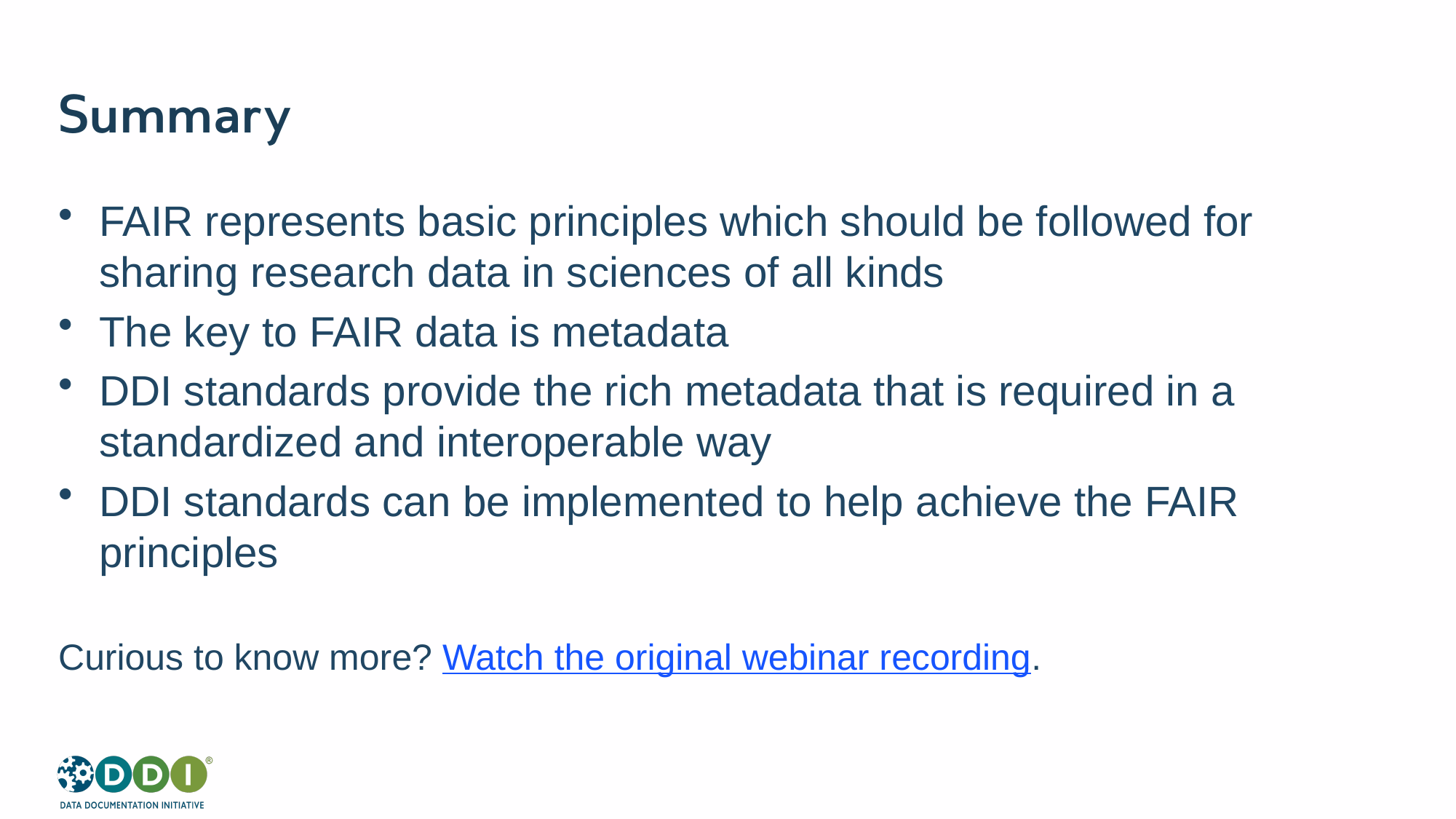

# Summary
FAIR represents basic principles which should be followed for sharing research data in sciences of all kinds
The key to FAIR data is metadata
DDI standards provide the rich metadata that is required in a standardized and interoperable way
DDI standards can be implemented to help achieve the FAIR principles

Curious to know more? Watch the original webinar recording.